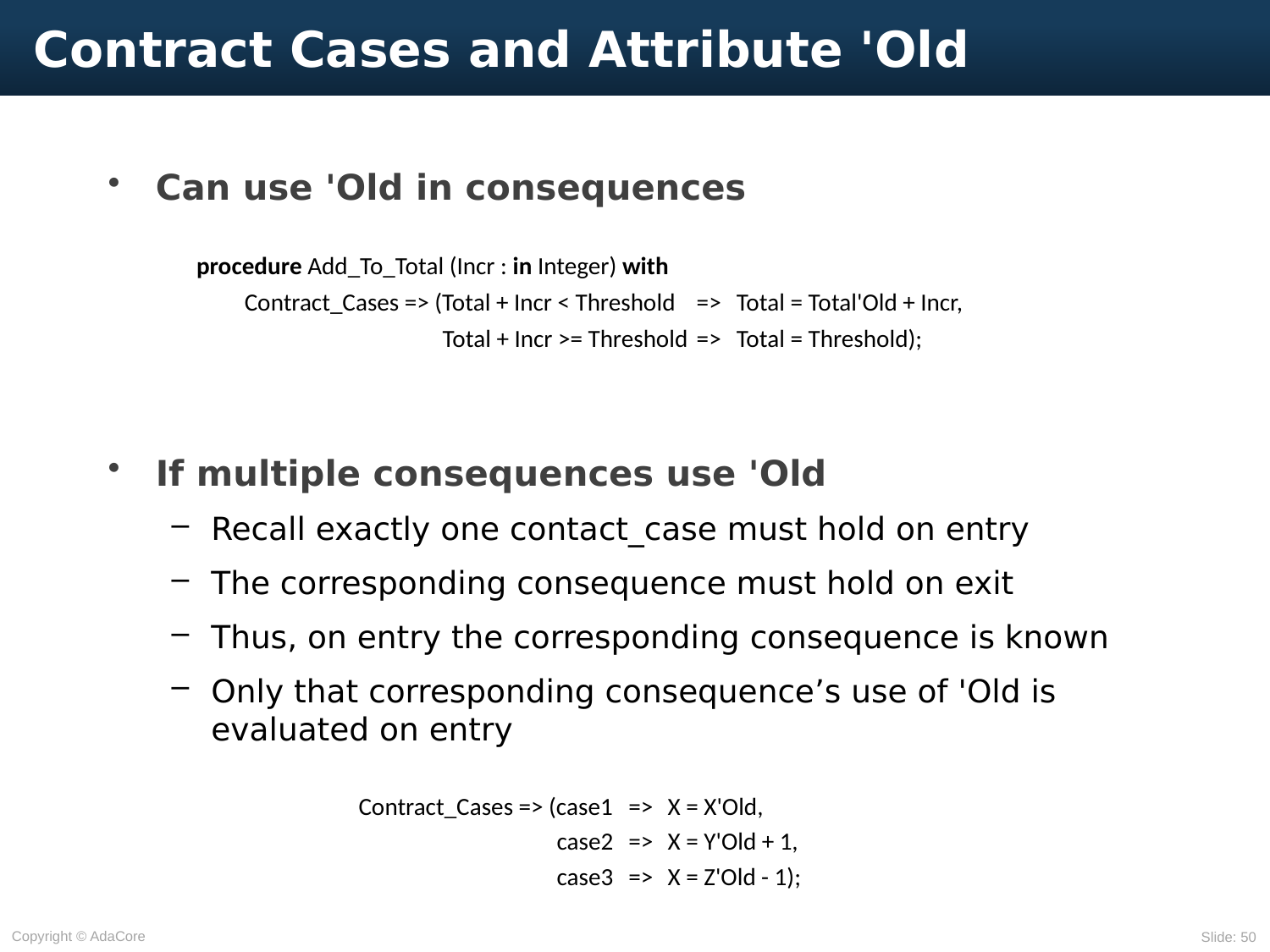

# Contract Cases and Attribute 'Old
Can use 'Old in consequences

If multiple consequences use 'Old
Recall exactly one contact_case must hold on entry
The corresponding consequence must hold on exit
Thus, on entry the corresponding consequence is known
Only that corresponding consequence’s use of 'Old is evaluated on entry
procedure Add_To_Total (Incr : in Integer) with
	Contract_Cases => (Total + Incr < Threshold	=>	Total = Total'Old + Incr,
		Total + Incr >= Threshold	=> 	Total = Threshold);
	Contract_Cases => (case1	=>	X = X'Old,
		case2	=>	X = Y'Old + 1,
		case3	=>	X = Z'Old - 1);